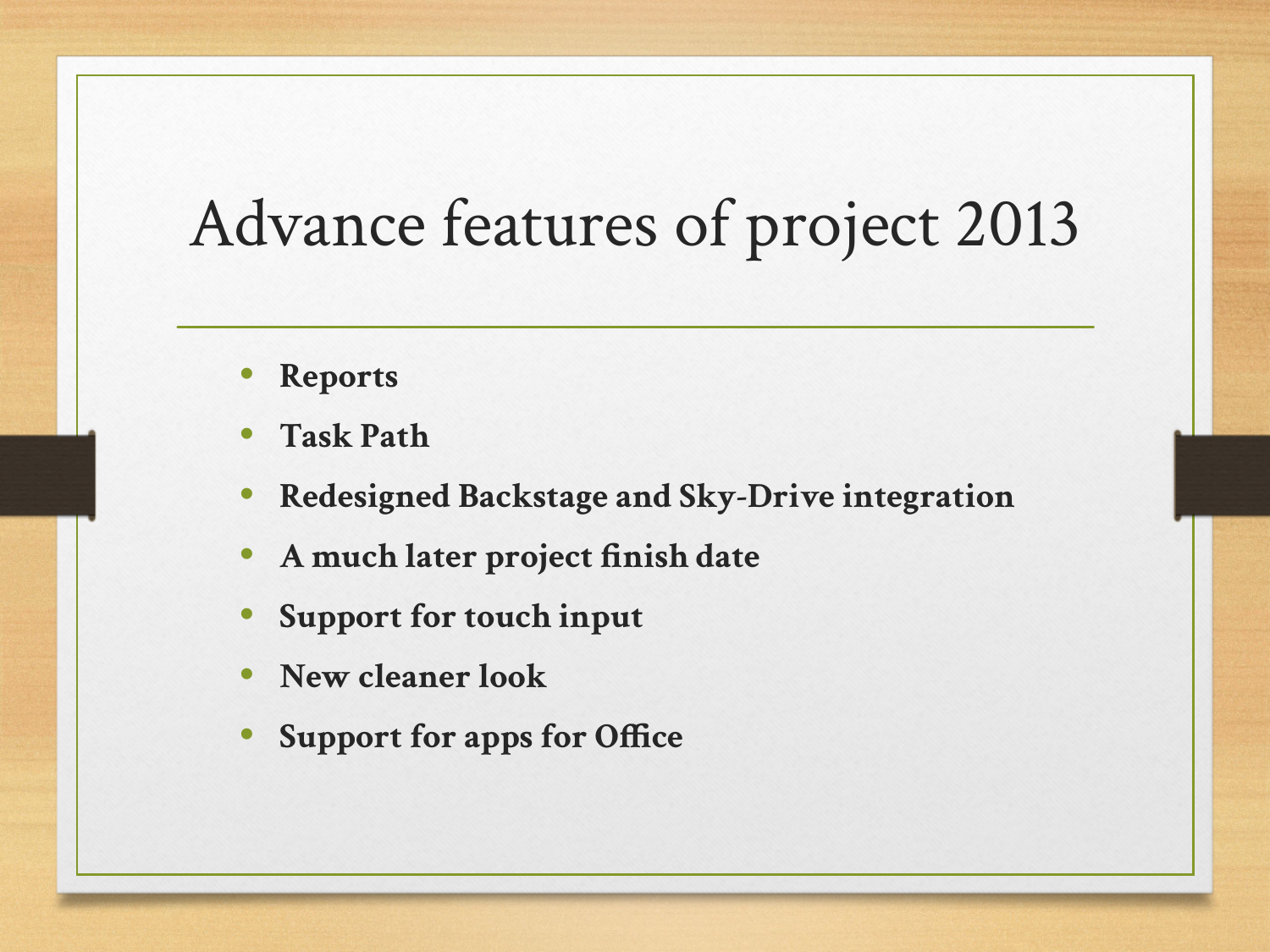

# Advance features of project 2013
Reports
Task Path
Redesigned Backstage and Sky-Drive integration
A much later project finish date
Support for touch input
New cleaner look
Support for apps for Office